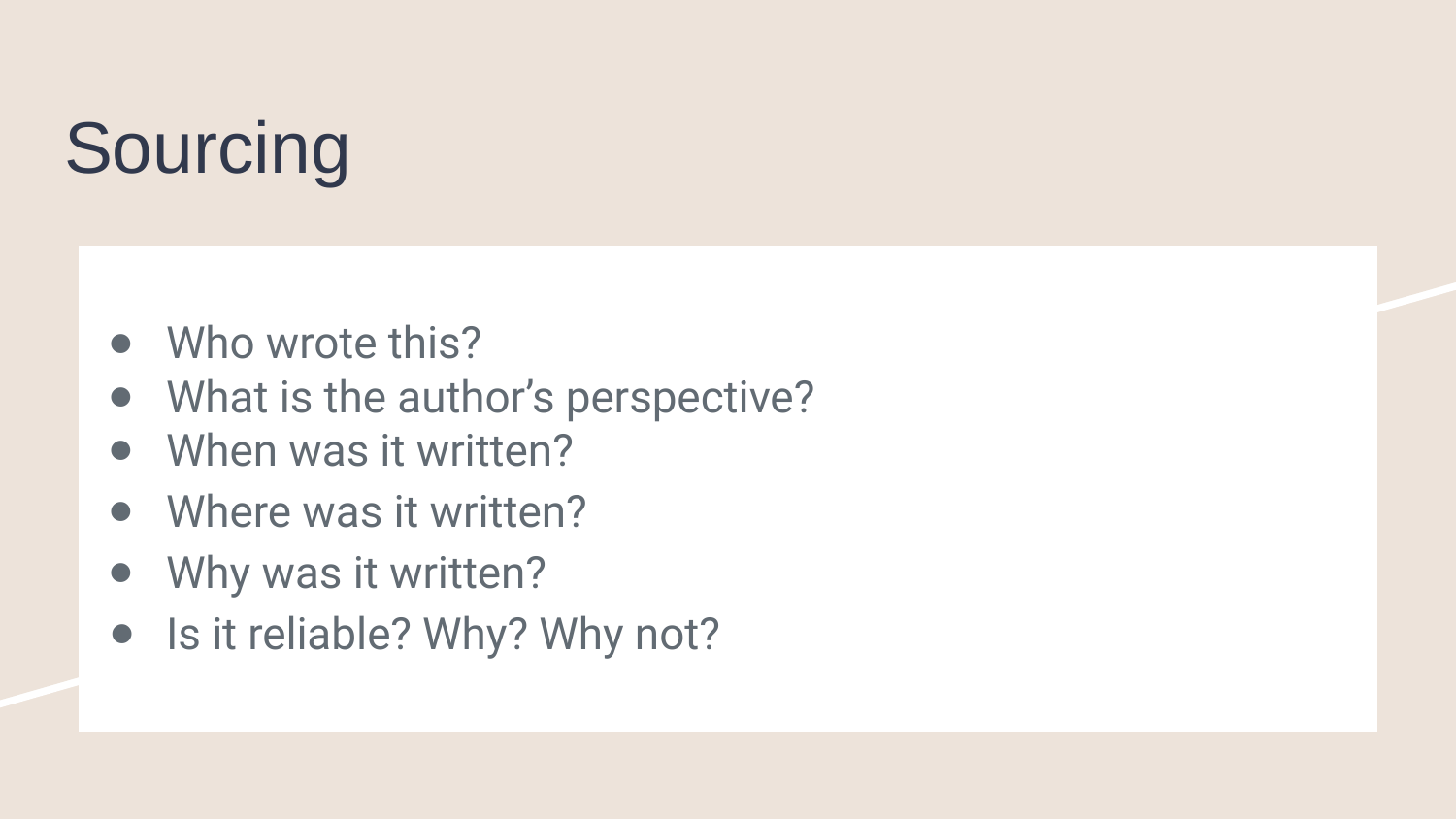

# Sourcing

Who wrote this?
What is the author’s perspective?
When was it written?
Where was it written?
Why was it written?
Is it reliable? Why? Why not?